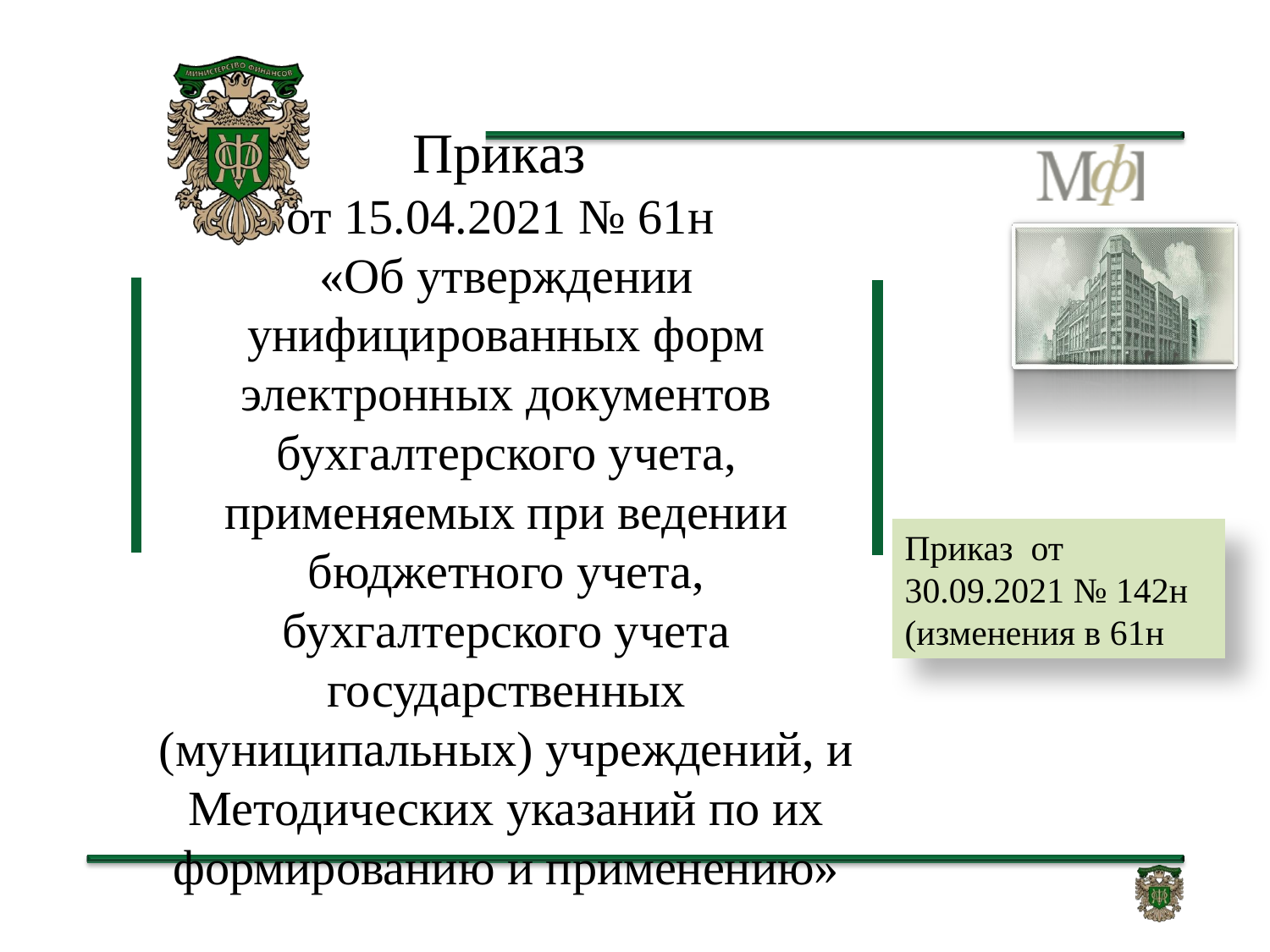

# Приказ от 15.04.2021 № 61н «Об утверждении унифицированных форм электронных документов бухгалтерского учета, применяемых при ведении бюджетного учета, бухгалтерского учета государственных (муниципальных) учреждений, и Методических указаний по их формированию и применению»

Приказ  от 30.09.2021 № 142н (изменения в 61н